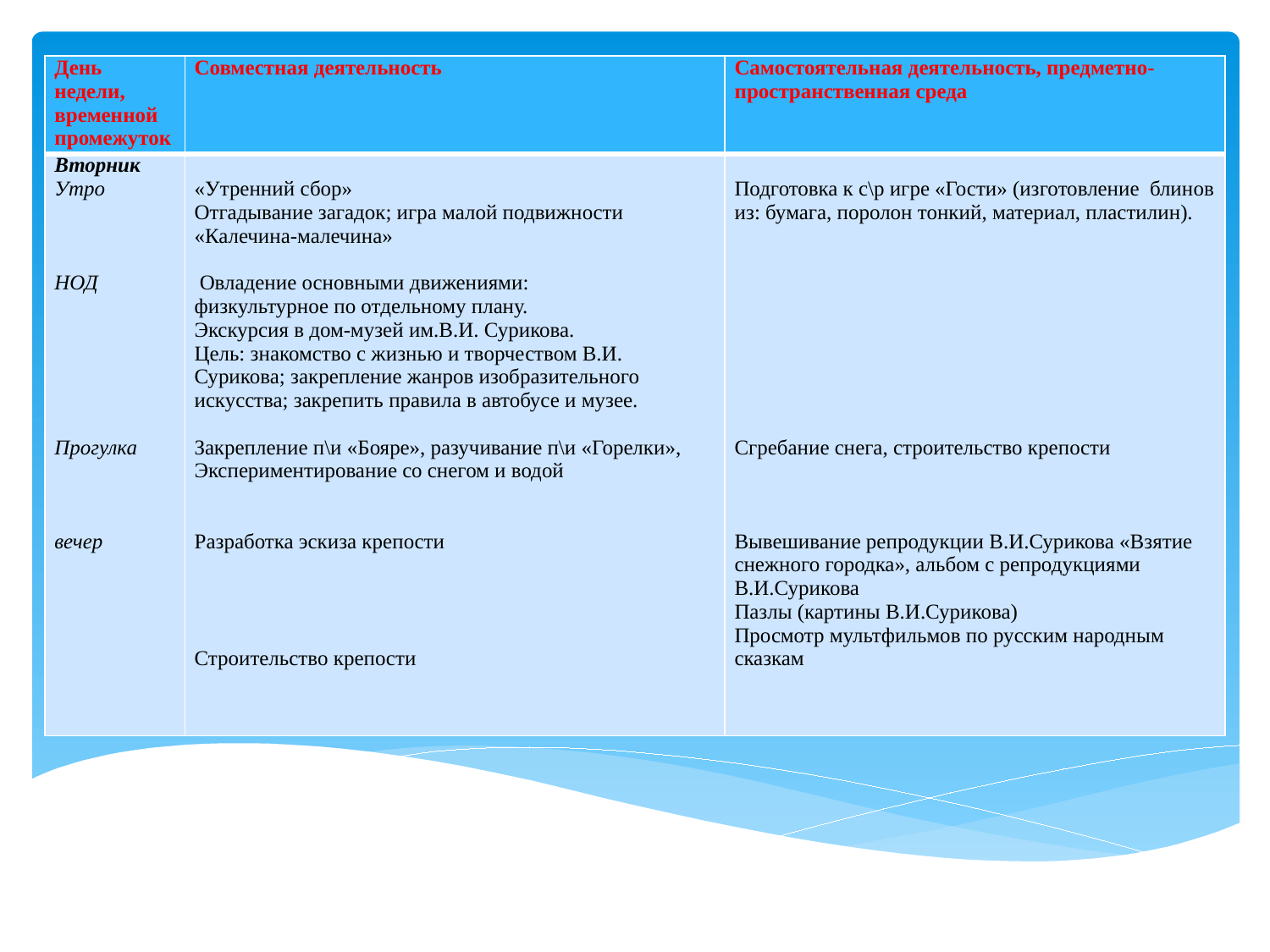

| День недели, временной промежуток | Совместная деятельность | Самостоятельная деятельность, предметно-пространственная среда |
| --- | --- | --- |
| Вторник Утро       НОД             Прогулка     вечер | «Утренний сбор» Отгадывание загадок; игра малой подвижности «Калечина-малечина»   Овладение основными движениями: физкультурное по отдельному плану. Экскурсия в дом-музей им.В.И. Сурикова. Цель: знакомство с жизнью и творчеством В.И. Сурикова; закрепление жанров изобразительного искусства; закрепить правила в автобусе и музее.   Закрепление п\и «Бояре», разучивание п\и «Горелки», Экспериментирование со снегом и водой     Разработка эскиза крепости       Строительство крепости | Подготовка к с\р игре «Гости» (изготовление блинов из: бумага, поролон тонкий, материал, пластилин).                   Сгребание снега, строительство крепости       Вывешивание репродукции В.И.Сурикова «Взятие снежного городка», альбом с репродукциями В.И.Сурикова Пазлы (картины В.И.Сурикова) Просмотр мультфильмов по русским народным сказкам |